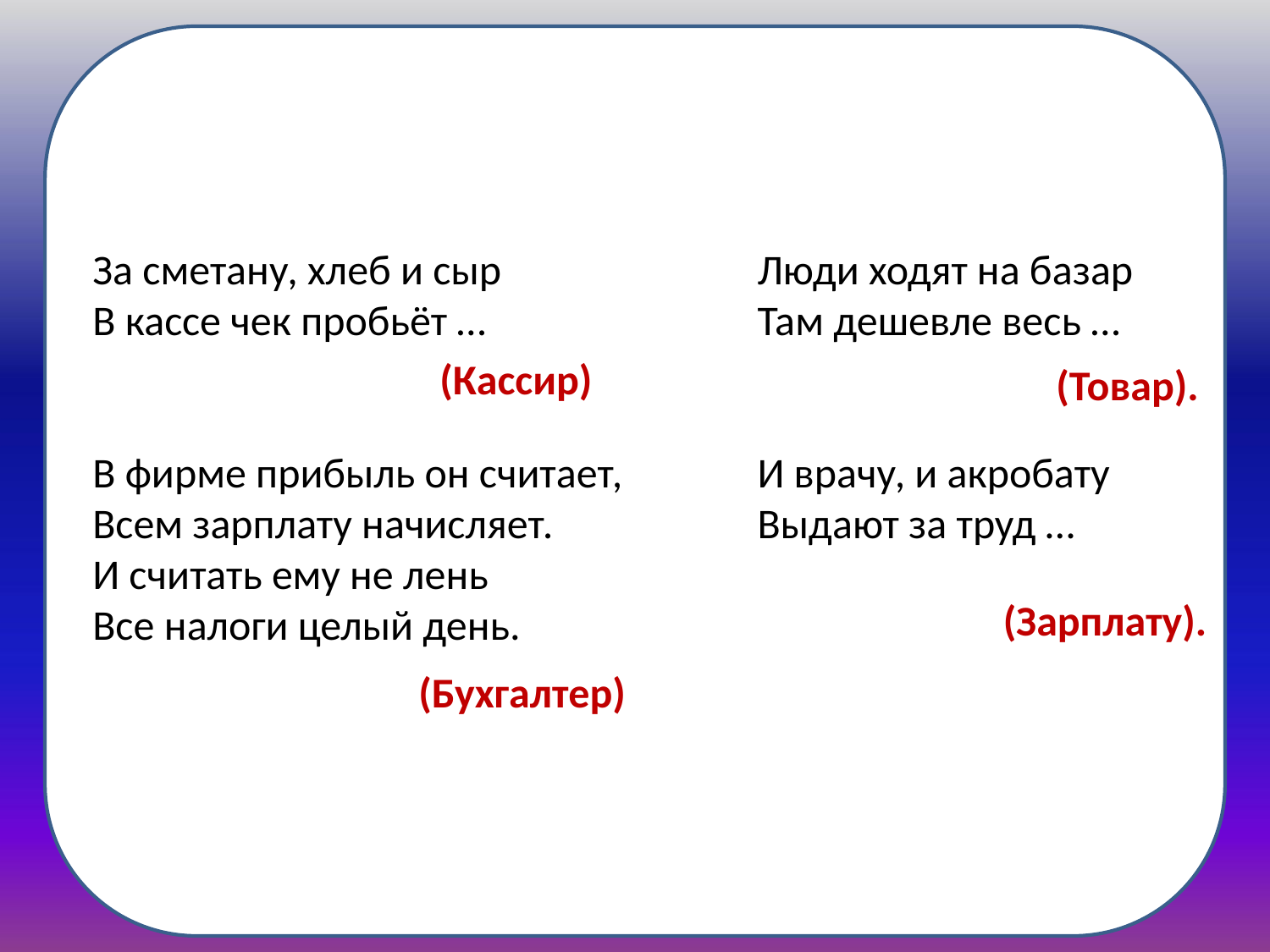

За сметану, хлеб и сыр
В кассе чек пробьёт …

В фирме прибыль он считает,
Всем зарплату начисляет.
И считать ему не лень
Все налоги целый день.
Люди ходят на базар
Там дешевле весь …

И врачу, и акробату
Выдают за труд …
#
(Кассир)
(Товар).

(Зарплату).
(Бухгалтер)